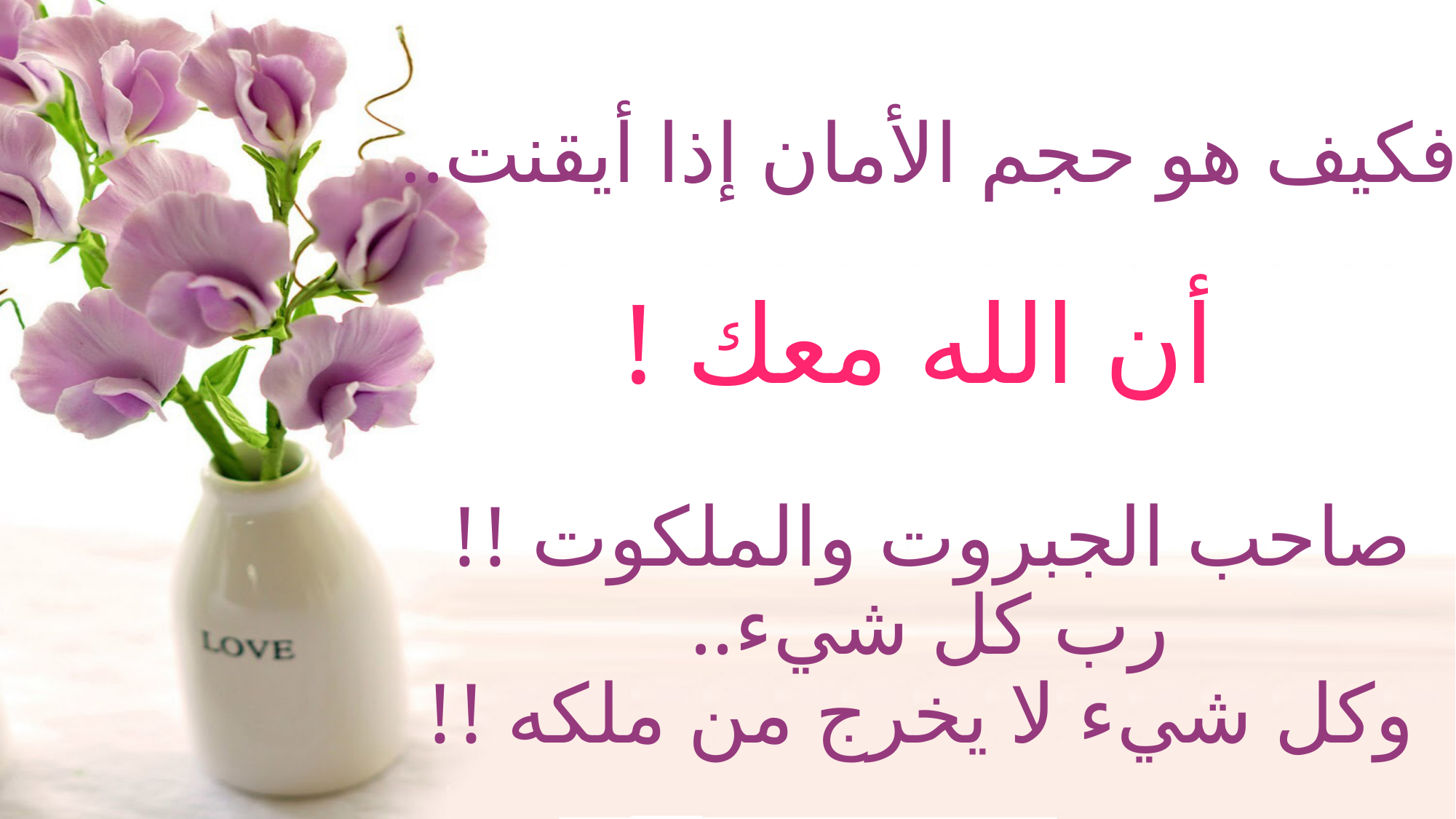

# فكيف هو حجم الأمان إذا أيقنت.. أن الله معك ! صاحب الجبروت والملكوت !! رب كل شيء.. وكل شيء لا يخرج من ملكه !!